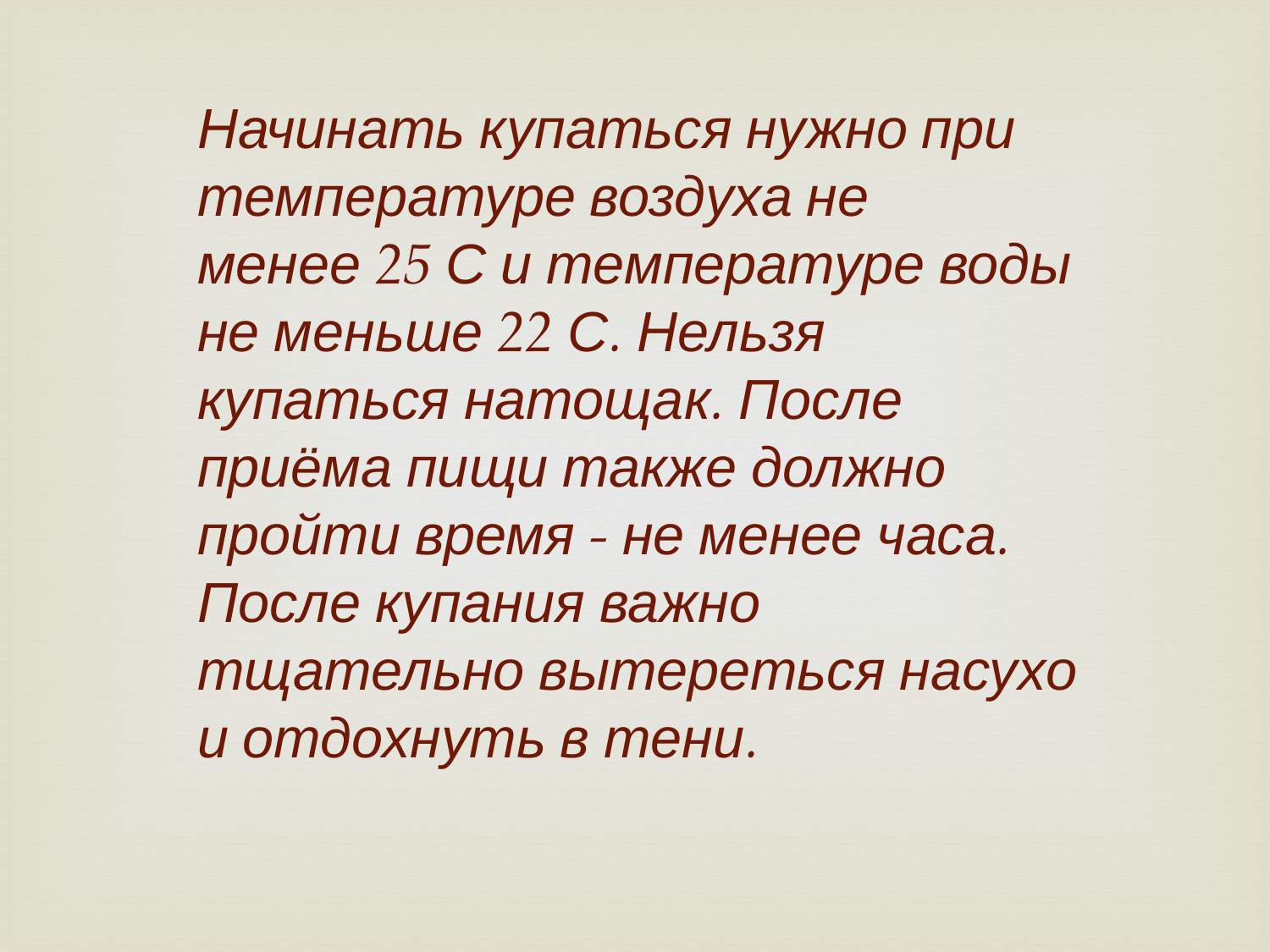

Начинать купаться нужно при температуре воздуха не
менее 25 С и температуре воды не меньше 22 С. Нельзя
купаться натощак. После приёма пищи также должно
пройти время - не менее часа. После купания важно
тщательно вытереться насухо и отдохнуть в тени.